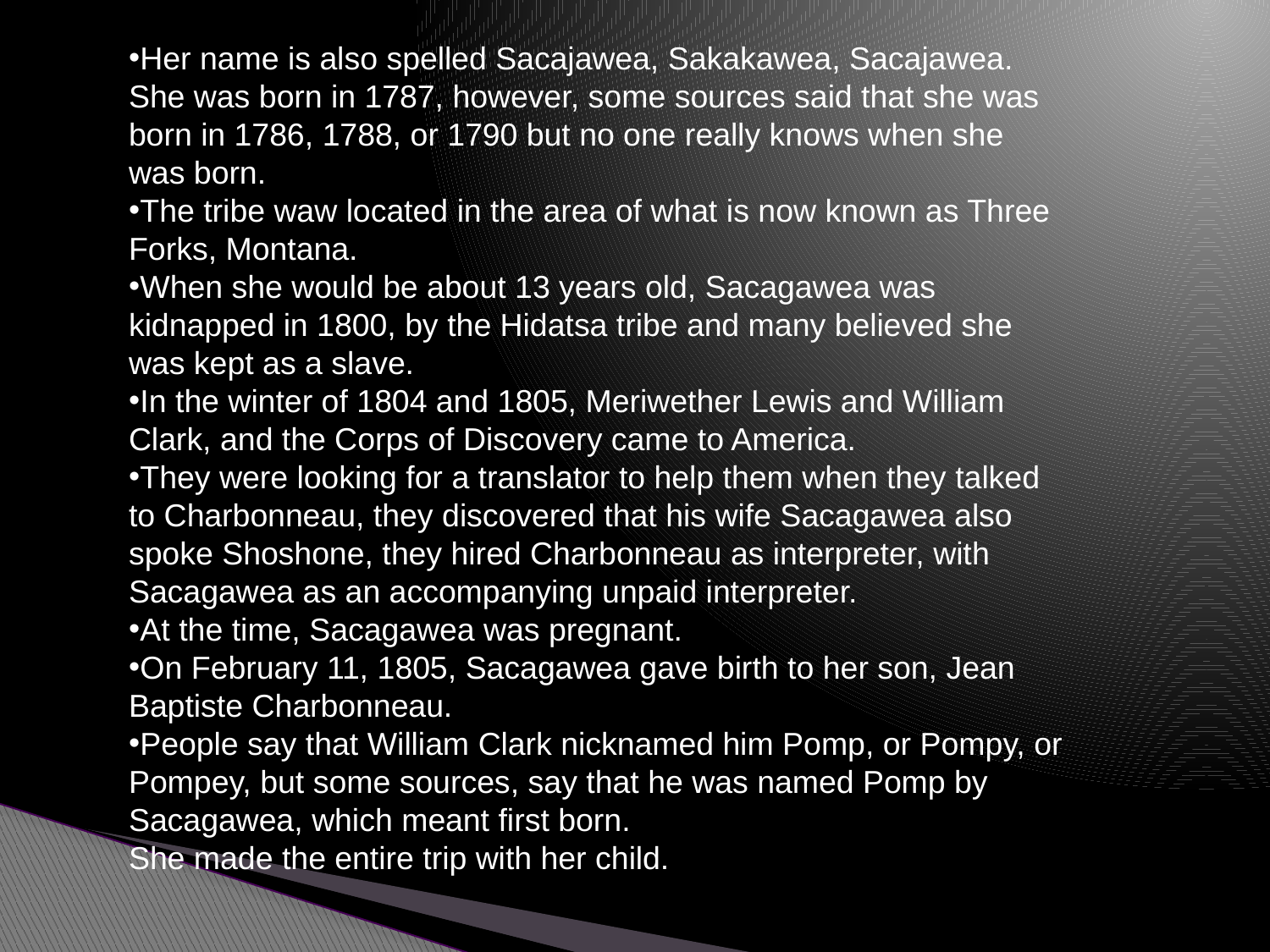

Her name is also spelled Sacajawea, Sakakawea, Sacajawea.
She was born in 1787, however, some sources said that she was born in 1786, 1788, or 1790 but no one really knows when she was born.
The tribe waw located in the area of what is now known as Three Forks, Montana.
When she would be about 13 years old, Sacagawea was kidnapped in 1800, by the Hidatsa tribe and many believed she was kept as a slave.
In the winter of 1804 and 1805, Meriwether Lewis and William Clark, and the Corps of Discovery came to America.
They were looking for a translator to help them when they talked to Charbonneau, they discovered that his wife Sacagawea also spoke Shoshone, they hired Charbonneau as interpreter, with Sacagawea as an accompanying unpaid interpreter.
At the time, Sacagawea was pregnant.
On February 11, 1805, Sacagawea gave birth to her son, Jean Baptiste Charbonneau.
People say that William Clark nicknamed him Pomp, or Pompy, or Pompey, but some sources, say that he was named Pomp by Sacagawea, which meant first born.
She made the entire trip with her child.